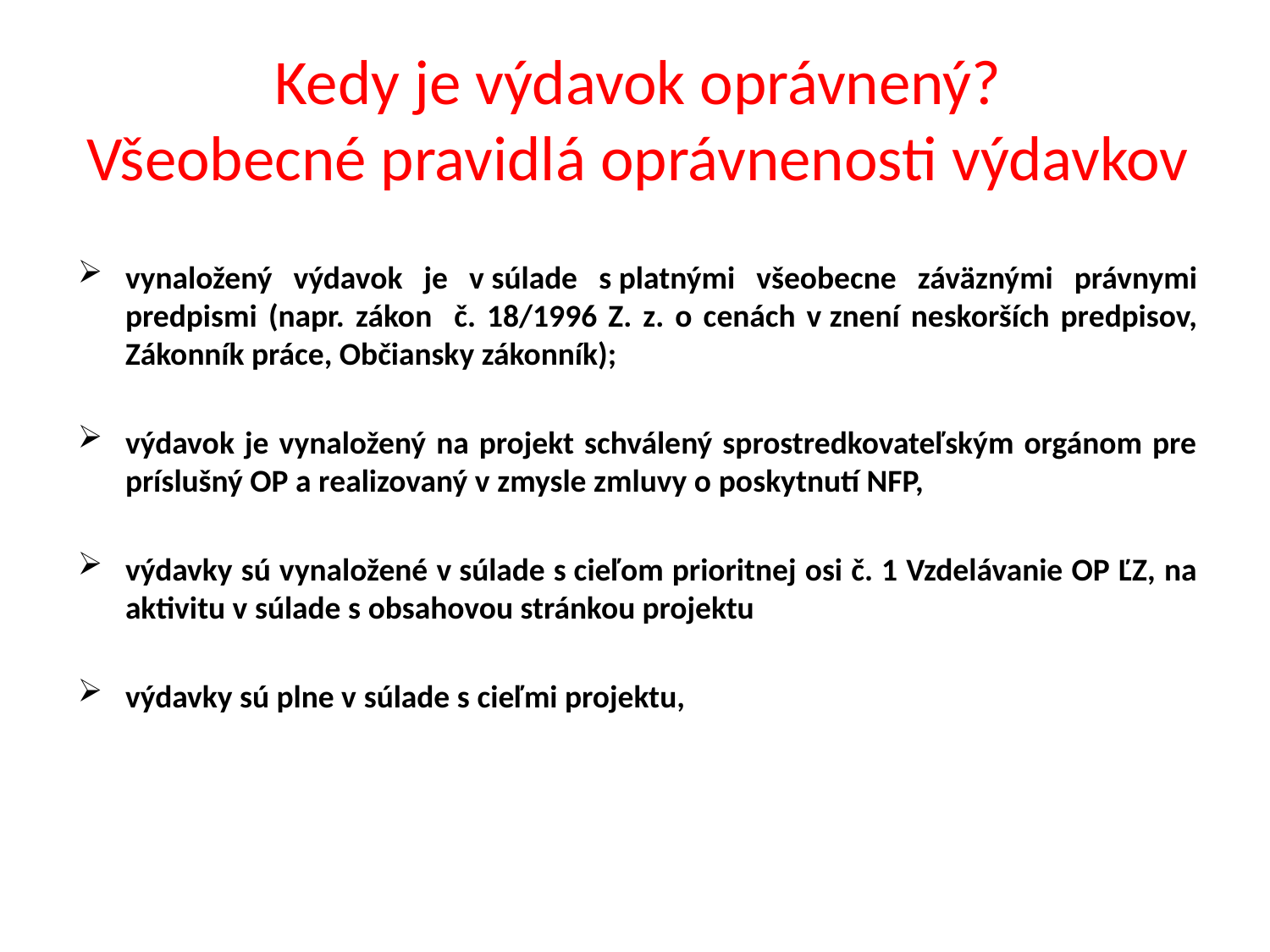

# Kedy je výdavok oprávnený? Všeobecné pravidlá oprávnenosti výdavkov

vynaložený výdavok je v súlade s platnými všeobecne záväznými právnymi predpismi (napr. zákon  č. 18/1996 Z. z. o cenách v znení neskorších predpisov, Zákonník práce, Občiansky zákonník);

výdavok je vynaložený na projekt schválený sprostredkovateľským orgánom pre príslušný OP a realizovaný v zmysle zmluvy o poskytnutí NFP,

výdavky sú vynaložené v súlade s cieľom prioritnej osi č. 1 Vzdelávanie OP ĽZ, na aktivitu v súlade s obsahovou stránkou projektu

výdavky sú plne v súlade s cieľmi projektu,